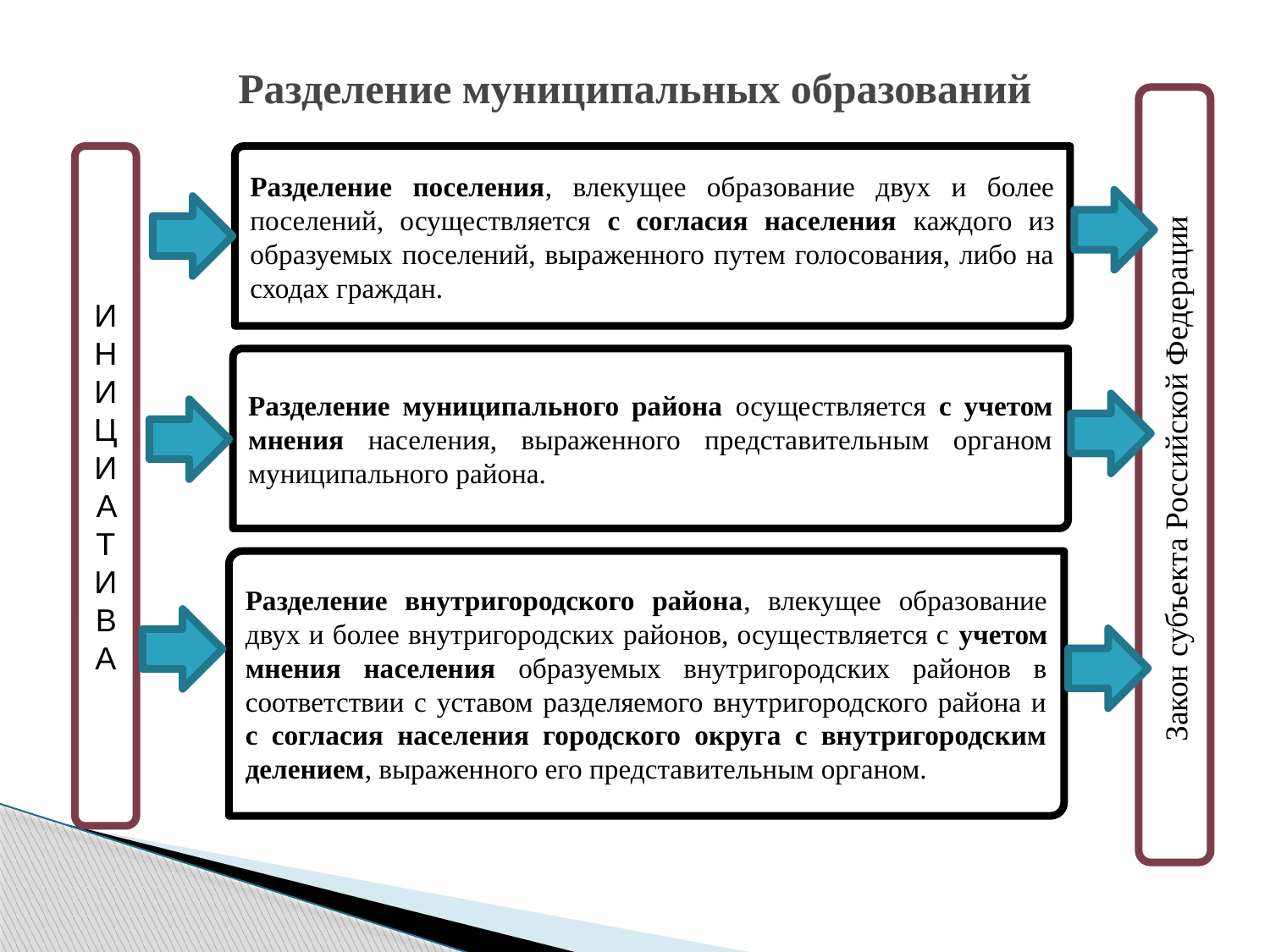

# Разделение муниципальных образований
Закон субъекта Российской Федерации
ИНИЦИАТИВА
Разделение поселения, влекущее образование двух и более поселений, осуществляется с согласия населения каждого из образуемых поселений, выраженного путем голосования, либо на сходах граждан.

Разделение муниципального района осуществляется с учетом мнения населения, выраженного представительным органом муниципального района.

Разделение внутригородского района, влекущее образование двух и более внутригородских районов, осуществляется с учетом мнения населения образуемых внутригородских районов в соответствии с уставом разделяемого внутригородского района и с согласия населения городского округа с внутригородским делением, выраженного его представительным органом.